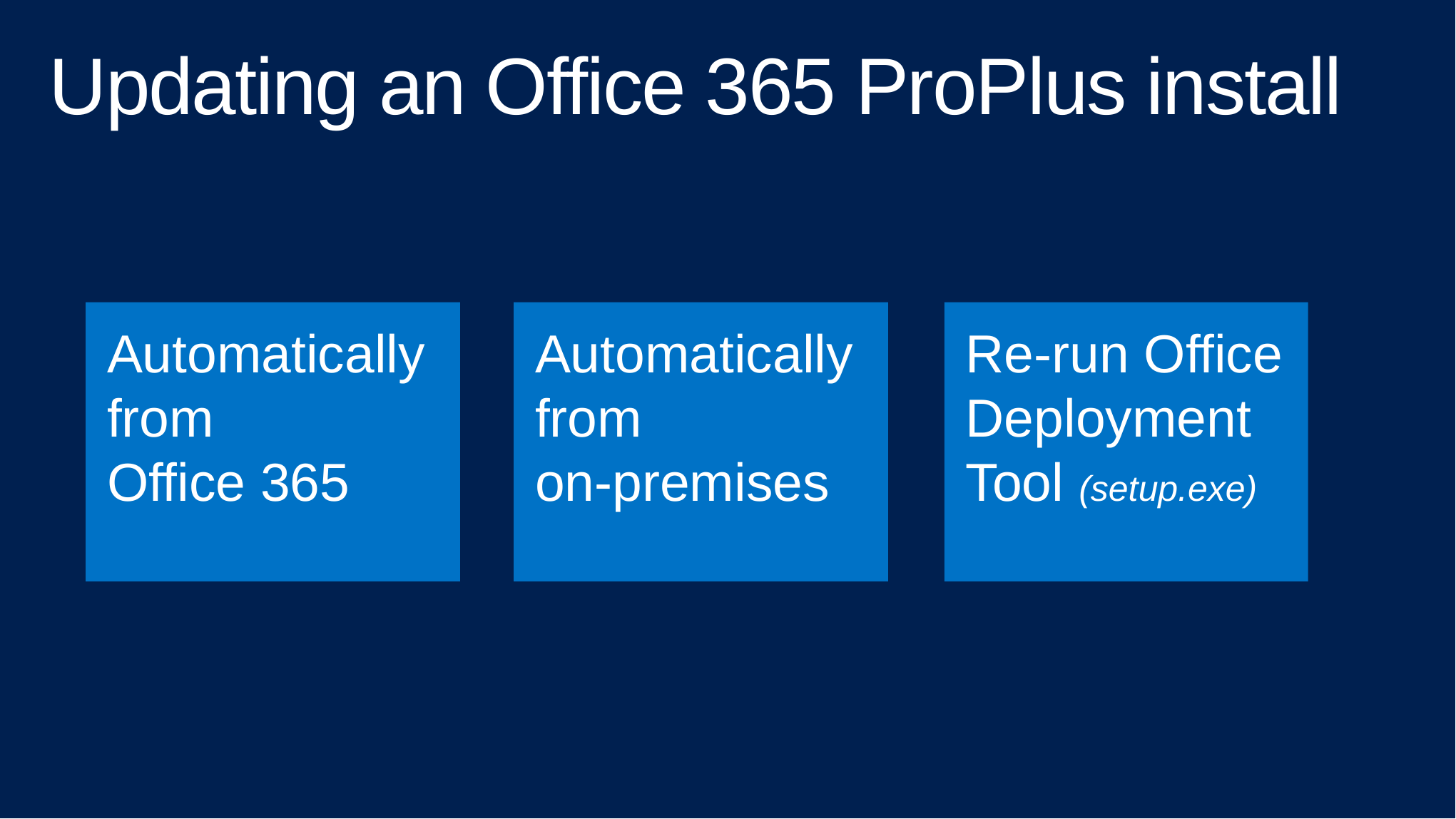

# Updating an Office 365 ProPlus install
Automatically from
Office 365
Automatically from
on-premises
Re-run Office Deployment Tool (setup.exe)